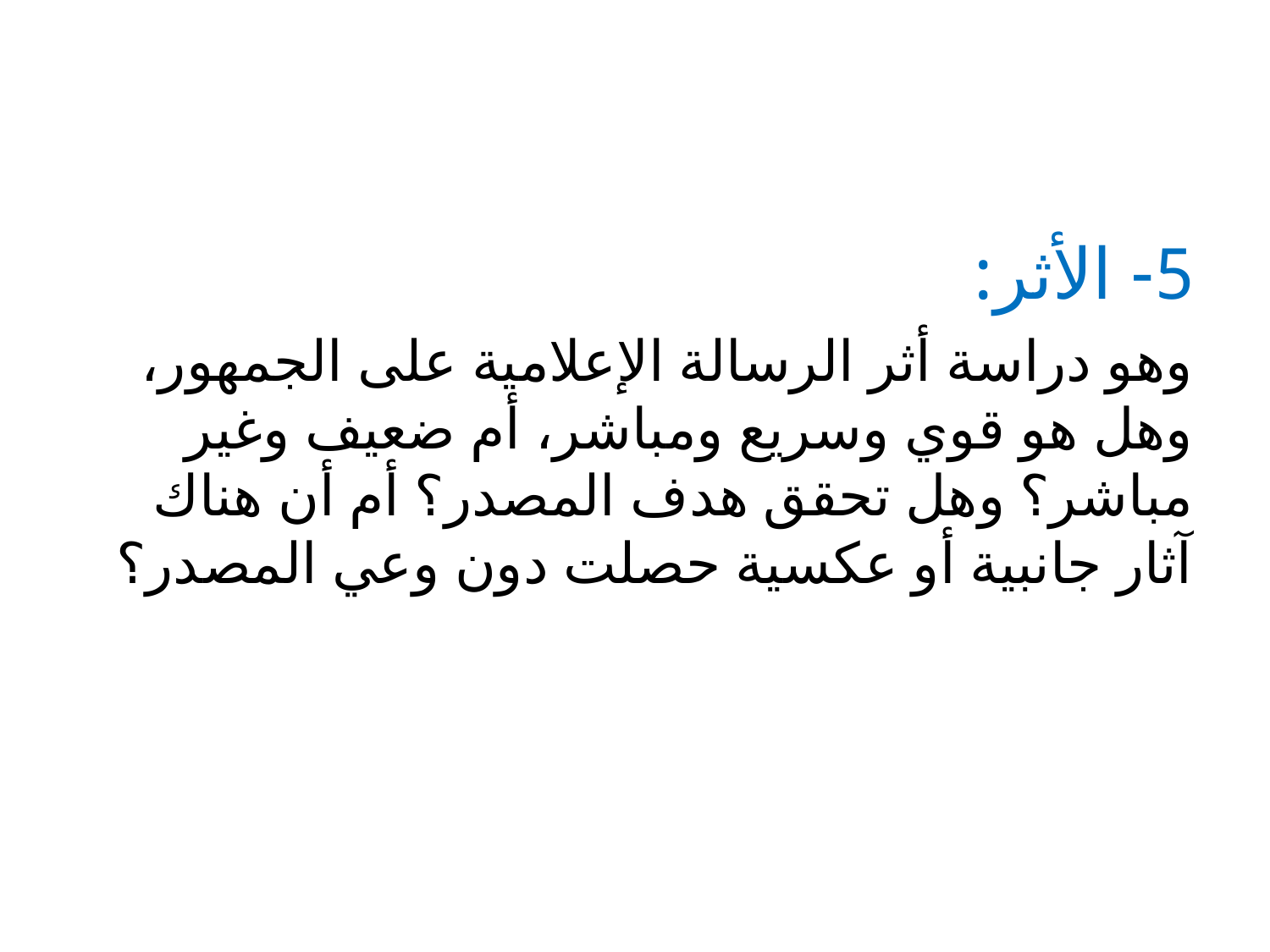

#
5- الأثر:
وهو دراسة أثر الرسالة الإعلامية على الجمهور، وهل هو قوي وسريع ومباشر، أم ضعيف وغير مباشر؟ وهل تحقق هدف المصدر؟ أم أن هناك آثار جانبية أو عكسية حصلت دون وعي المصدر؟